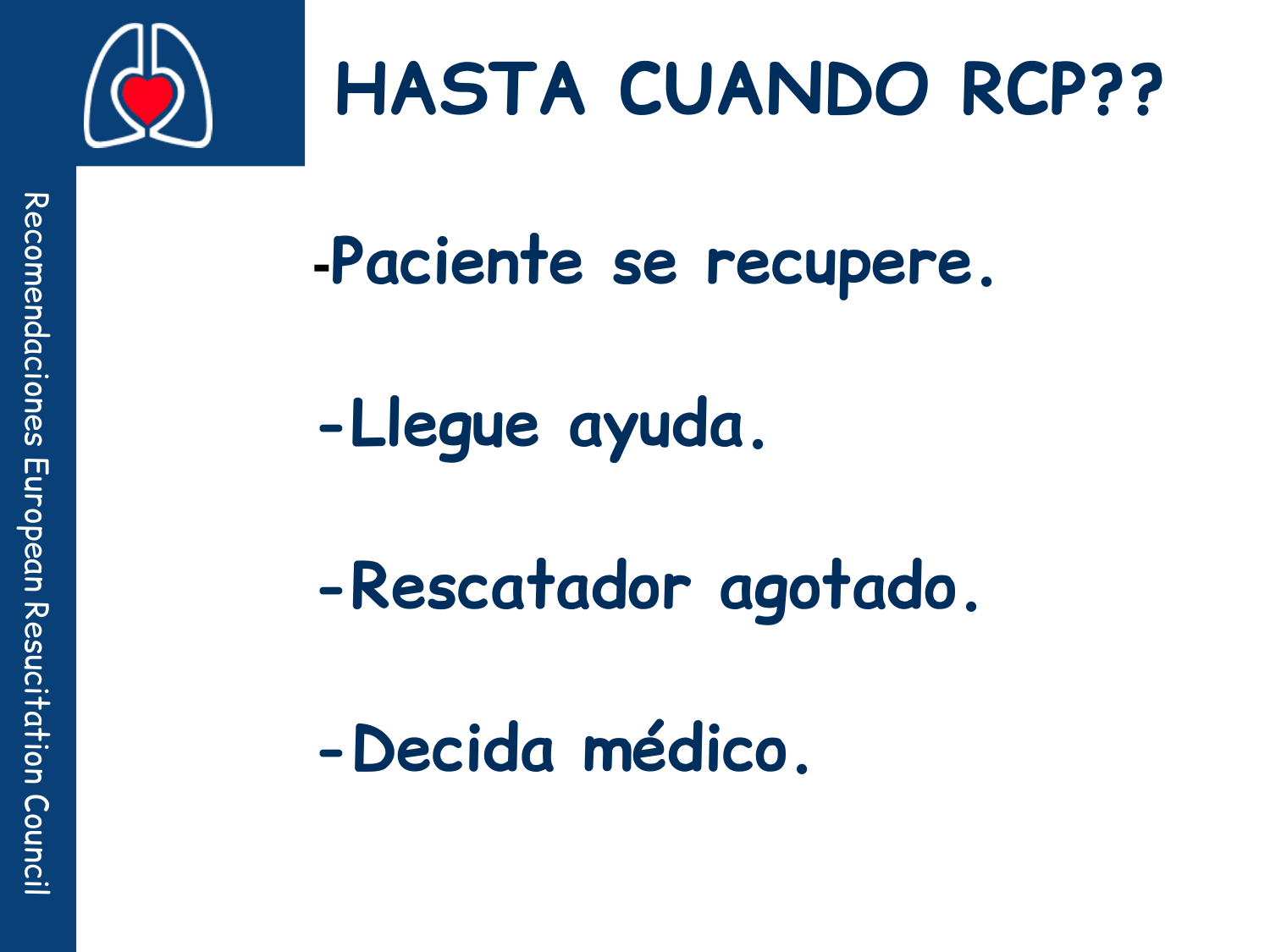

# HASTA CUANDO RCP??
		-Paciente se recupere.

		-Llegue ayuda.

		-Rescatador agotado.

		-Decida médico.